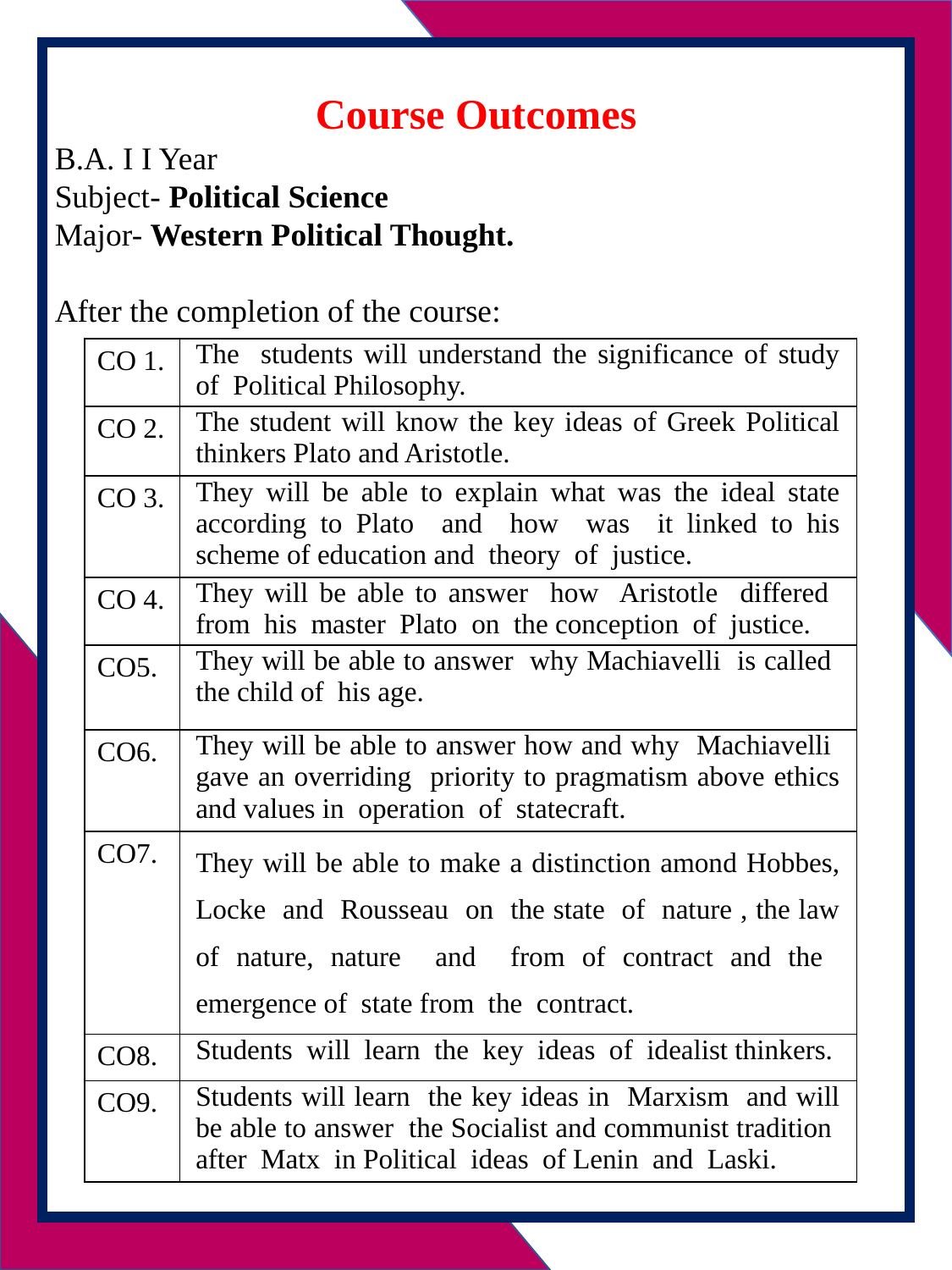

Course Outcomes
B.A. I I Year
Subject- Political Science
Major- Western Political Thought.

After the completion of the course:

| CO 1. | The students will understand the significance of study of Political Philosophy. |
| --- | --- |
| CO 2. | The student will know the key ideas of Greek Political thinkers Plato and Aristotle. |
| CO 3. | They will be able to explain what was the ideal state according to Plato and how was it linked to his scheme of education and theory of justice. |
| CO 4. | They will be able to answer how Aristotle differed from his master Plato on the conception of justice. |
| CO5. | They will be able to answer why Machiavelli is called the child of his age. |
| CO6. | They will be able to answer how and why Machiavelli gave an overriding priority to pragmatism above ethics and values in operation of statecraft. |
| CO7. | They will be able to make a distinction amond Hobbes, Locke and Rousseau on the state of nature , the law of nature, nature and from of contract and the emergence of state from the contract. |
| CO8. | Students will learn the key ideas of idealist thinkers. |
| CO9. | Students will learn the key ideas in Marxism and will be able to answer the Socialist and communist tradition after Matx in Political ideas of Lenin and Laski. |